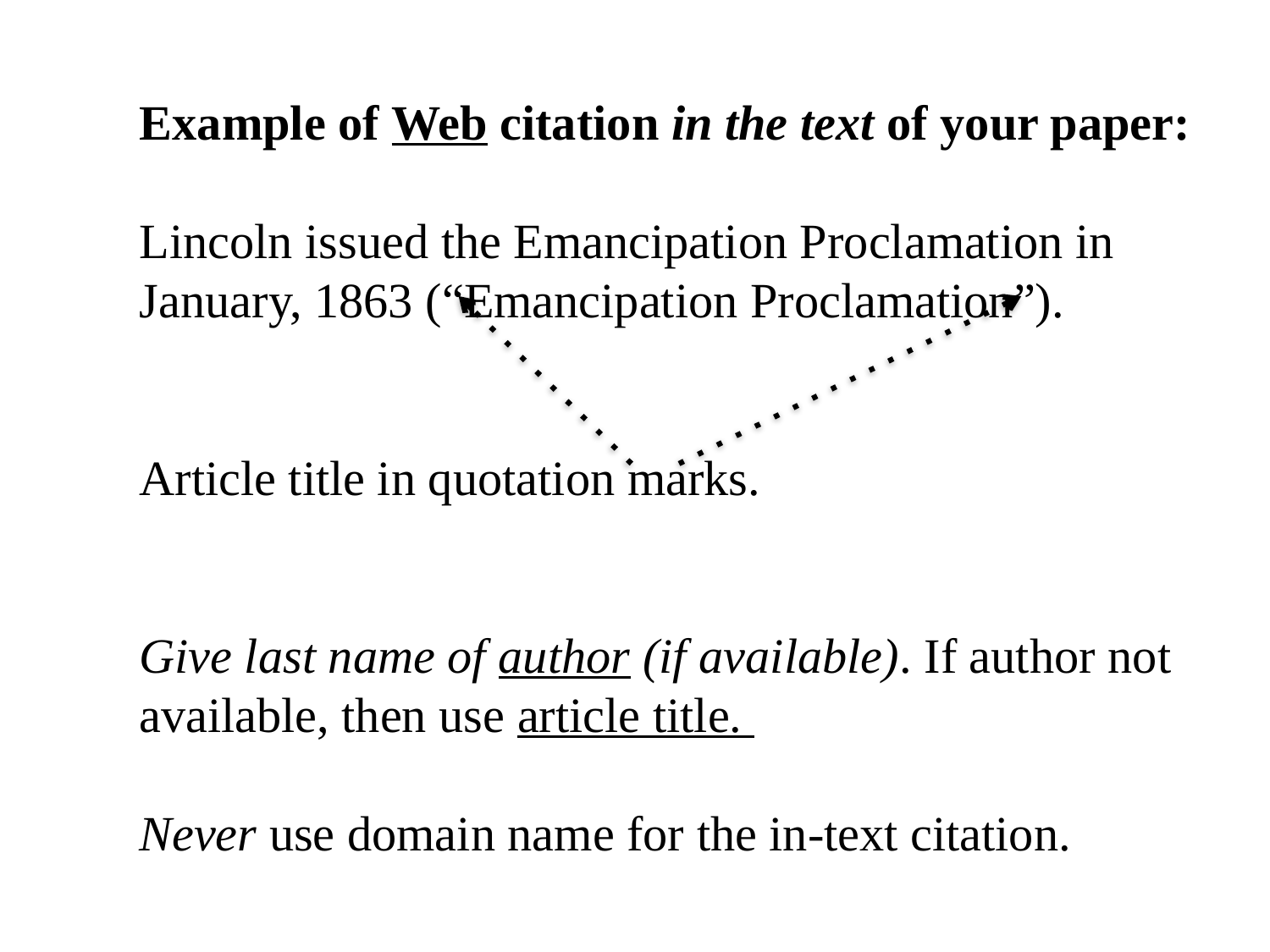

Example of Web citation in the text of your paper:

Lincoln issued the Emancipation Proclamation in January, 1863 (“Emancipation Proclamation”).

Article title in quotation marks.

Give last name of author (if available). If author not available, then use article title.

Never use domain name for the in-text citation.